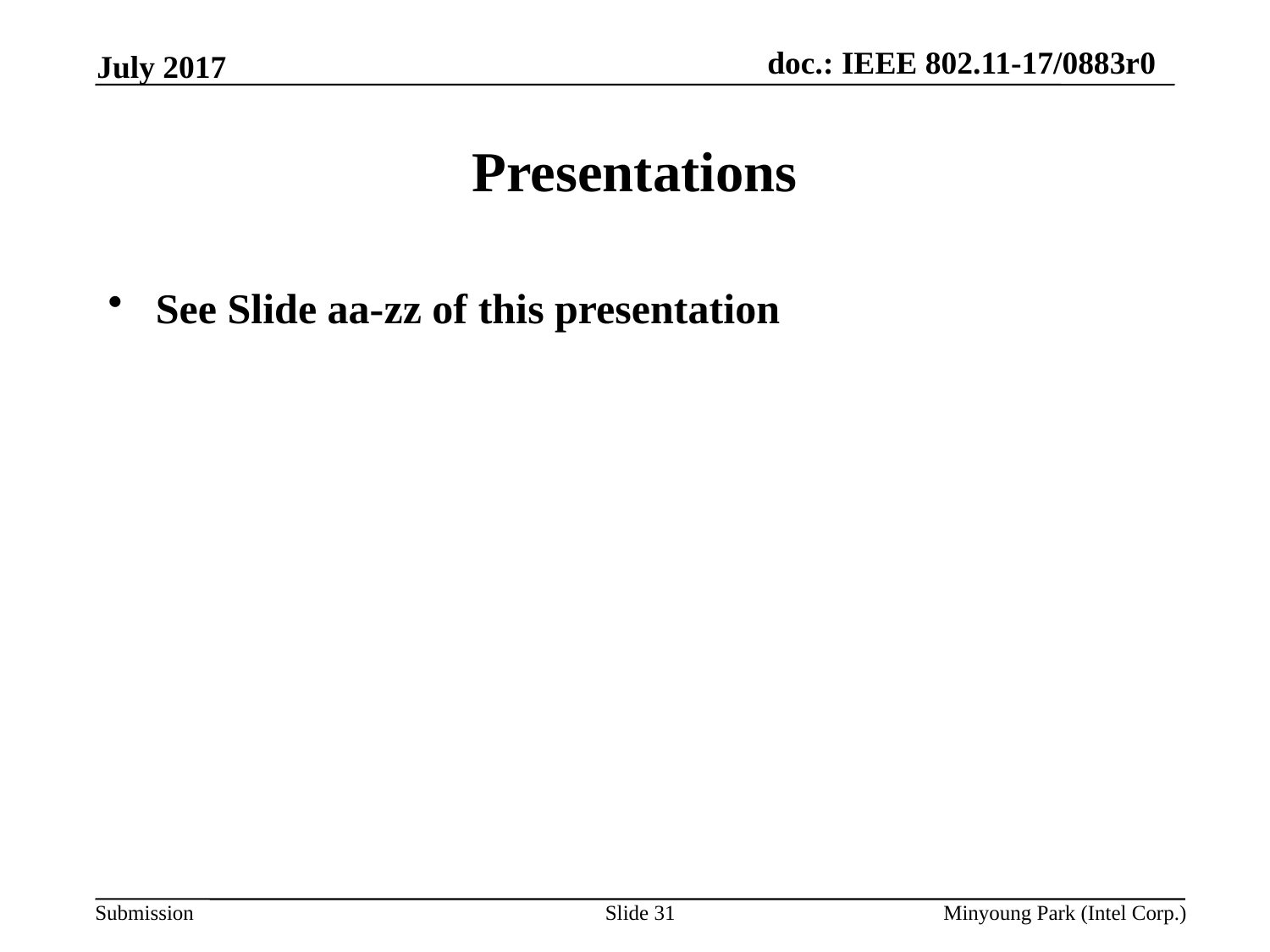

July 2017
# Presentations
See Slide aa-zz of this presentation
Slide 31
Minyoung Park (Intel Corp.)